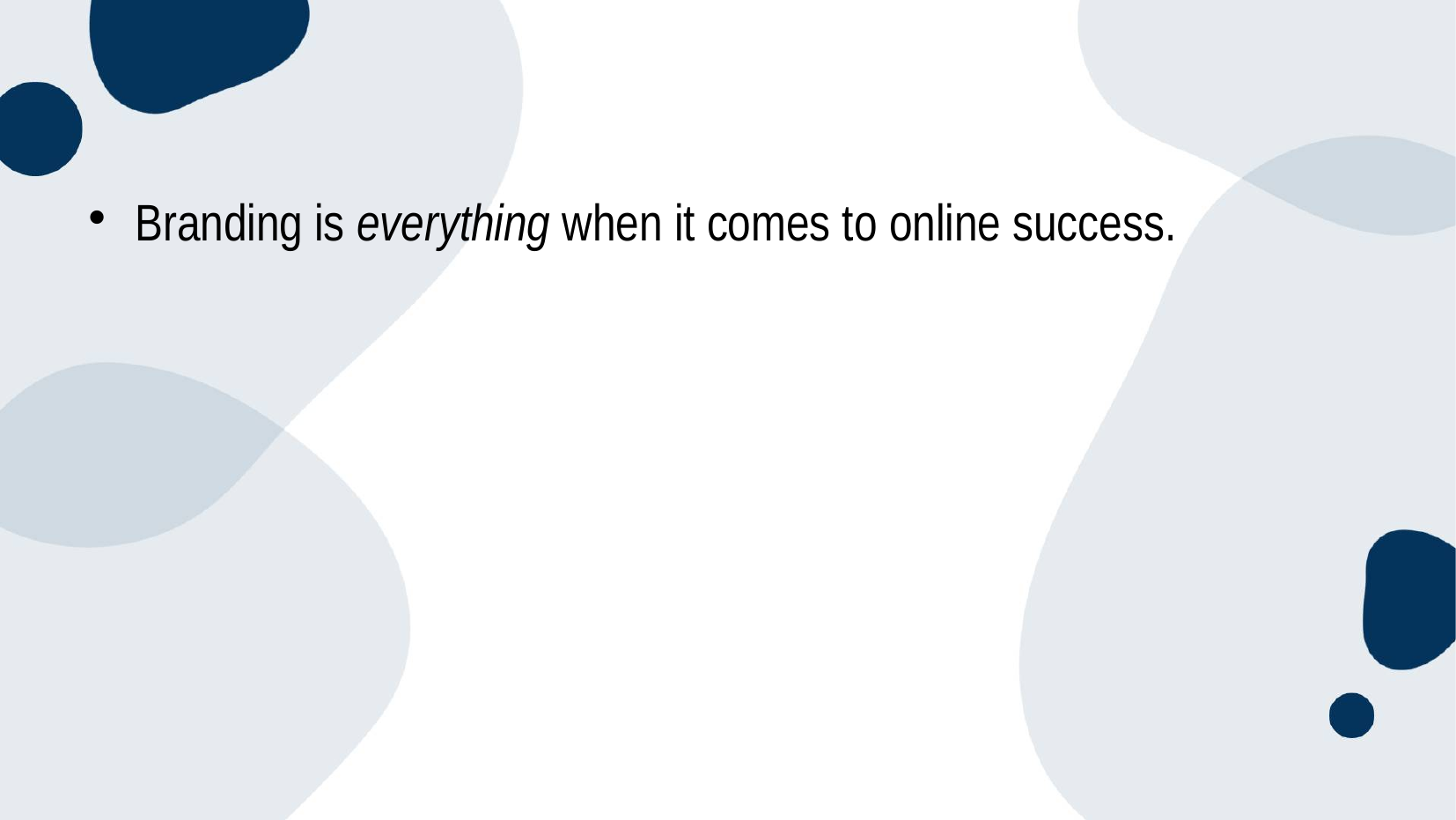

Branding is everything when it comes to online success.